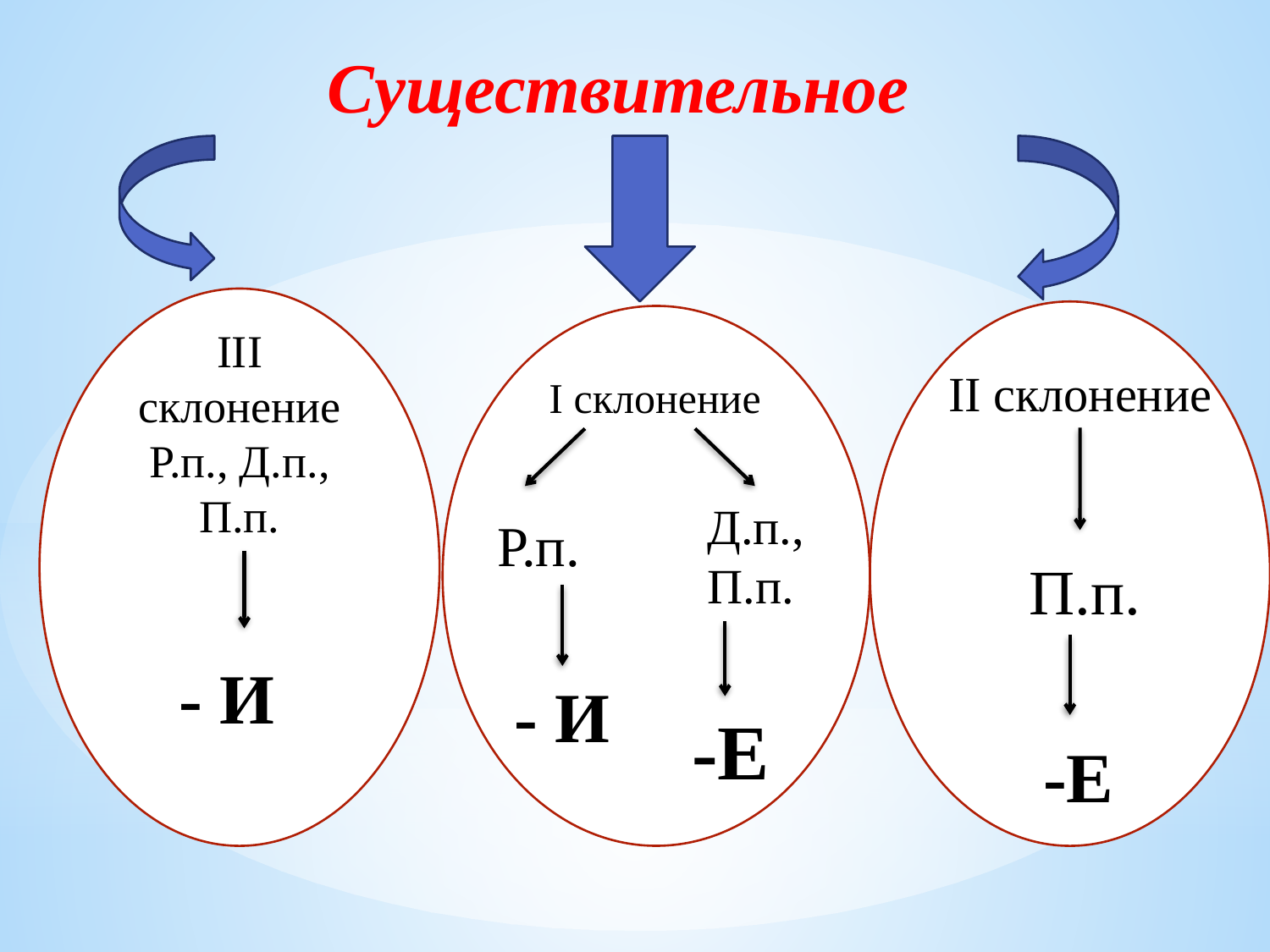

Существительное

III склонение
Р.п., Д.п., П.п.
II склонение
I склонение
Д.п., П.п.
Р.п.

П.п.
- И
- И
-Е
-Е